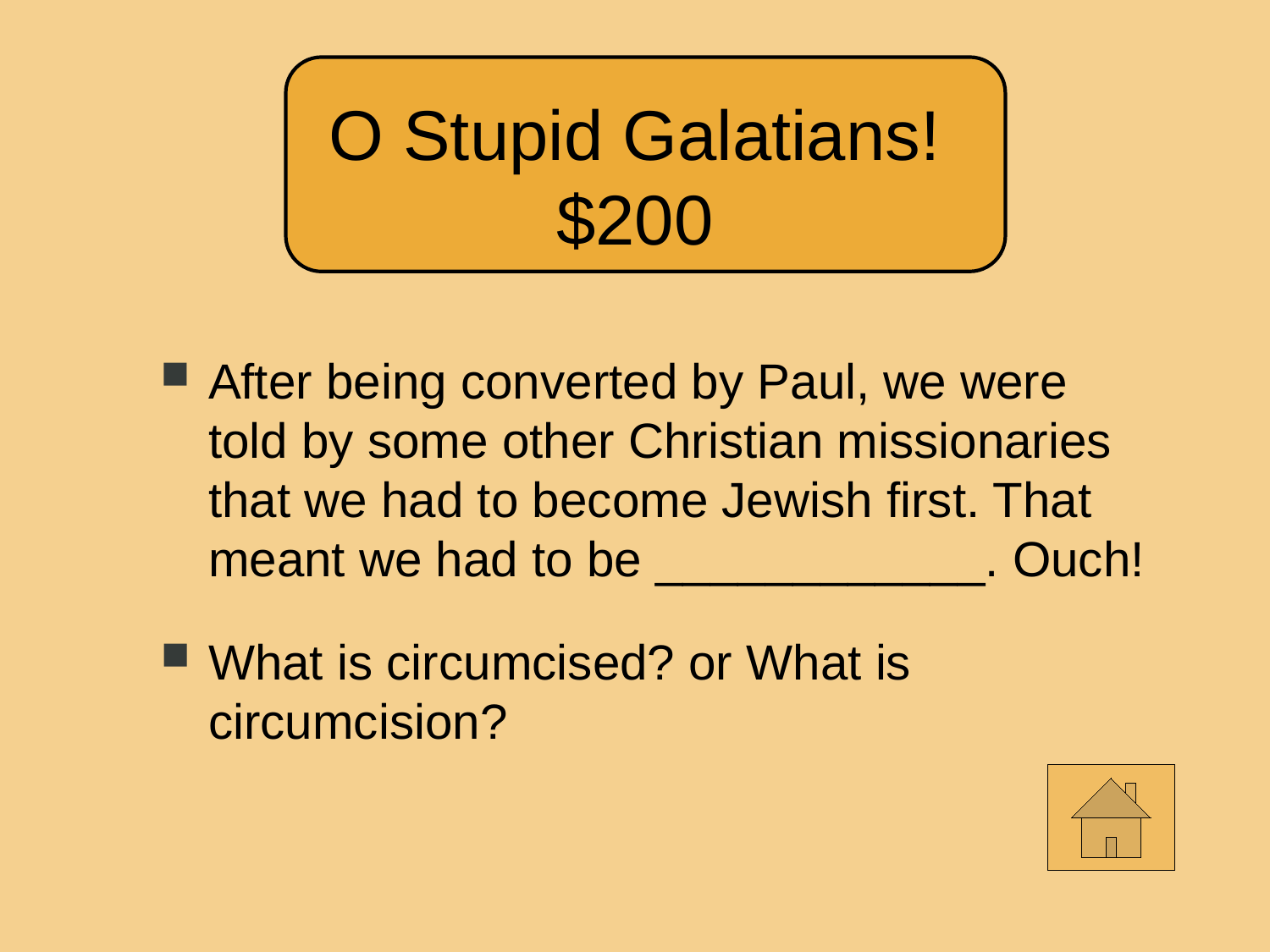

O Stupid Galatians!
$200
After being converted by Paul, we were
told by some other Christian missionaries
that we had to become Jewish first. That meant we had to be ____________. Ouch!
What is circumcised? or What is circumcision?